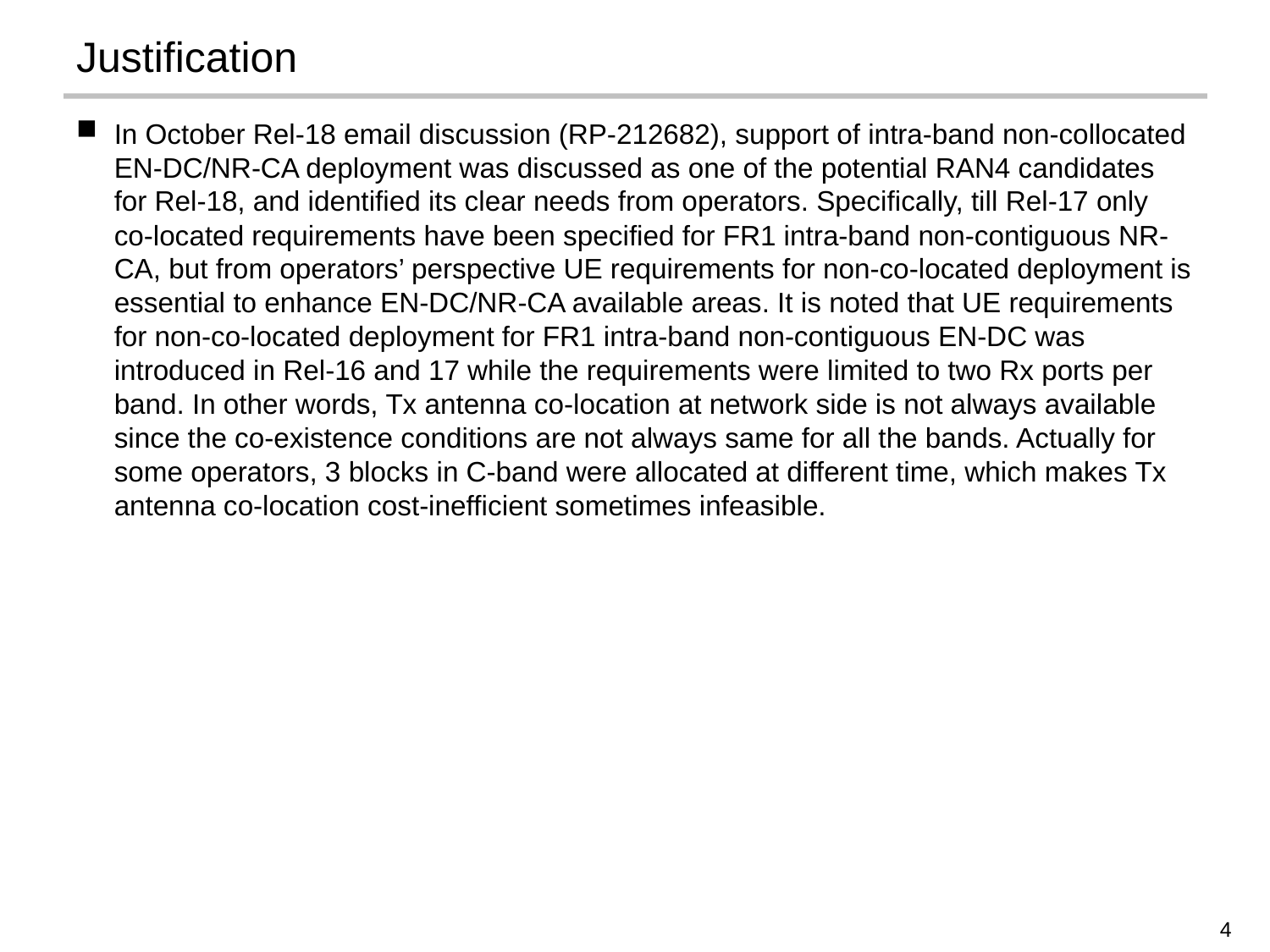

# Justification
In October Rel-18 email discussion (RP-212682), support of intra-band non-collocated EN-DC/NR-CA deployment was discussed as one of the potential RAN4 candidates for Rel-18, and identified its clear needs from operators. Specifically, till Rel-17 only co-located requirements have been specified for FR1 intra-band non-contiguous NR-CA, but from operators’ perspective UE requirements for non-co-located deployment is essential to enhance EN-DC/NR-CA available areas. It is noted that UE requirements for non-co-located deployment for FR1 intra-band non-contiguous EN-DC was introduced in Rel-16 and 17 while the requirements were limited to two Rx ports per band. In other words, Tx antenna co-location at network side is not always available since the co-existence conditions are not always same for all the bands. Actually for some operators, 3 blocks in C-band were allocated at different time, which makes Tx antenna co-location cost-inefficient sometimes infeasible.